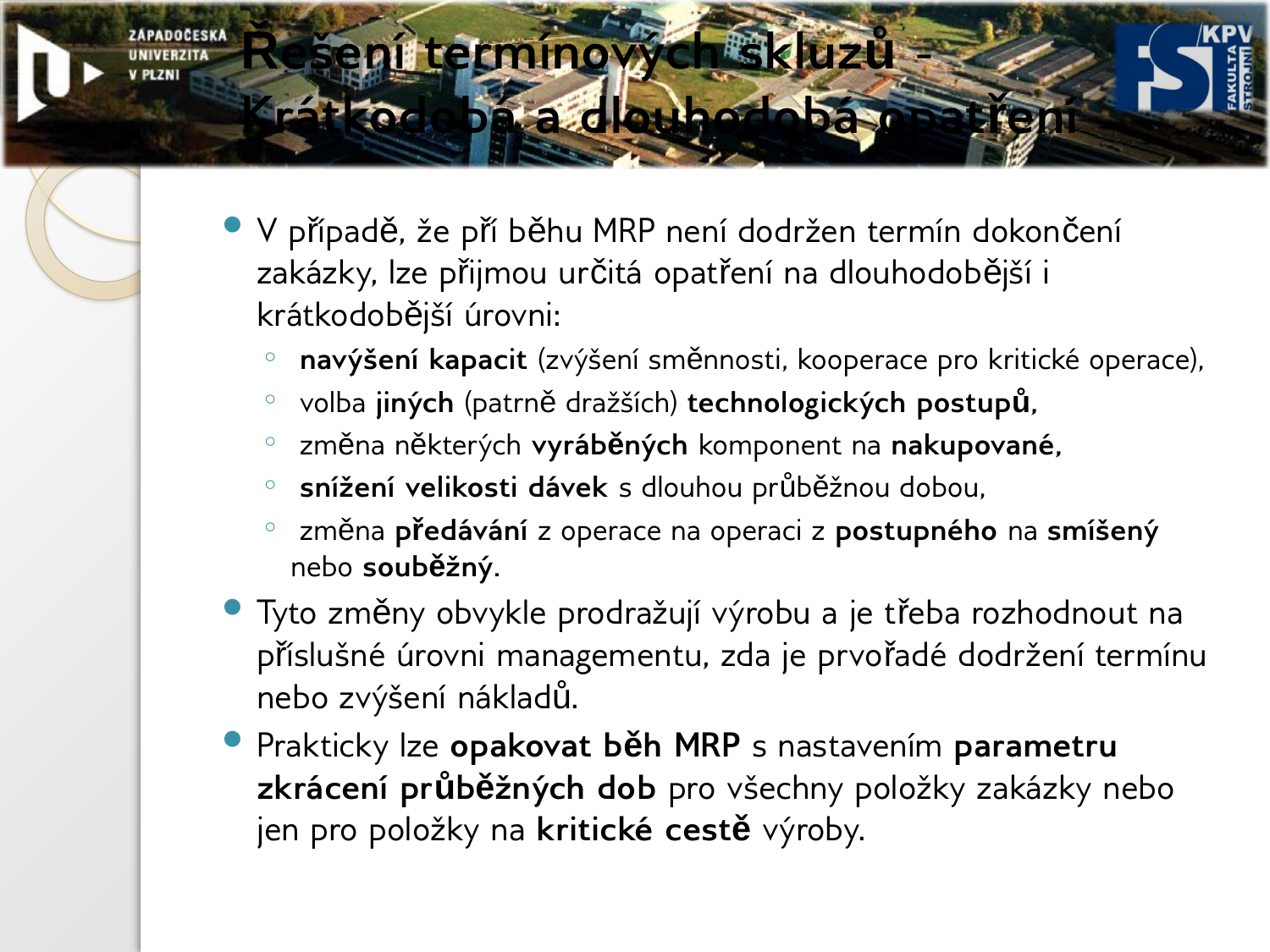

# Řešení termínových skluzů - Krátkodobá a dlouhodobá opatření
V případě, že pří běhu MRP není dodržen termín dokončení zakázky, lze přijmou určitá opatření na dlouhodobější i krátkodobější úrovni:
 navýšení kapacit (zvýšení směnnosti, kooperace pro kritické operace),
 volba jiných (patrně dražších) technologických postupů,
 změna některých vyráběných komponent na nakupované,
 snížení velikosti dávek s dlouhou průběžnou dobou,
 změna předávání z operace na operaci z postupného na smíšený nebo souběžný.
Tyto změny obvykle prodražují výrobu a je třeba rozhodnout na příslušné úrovni managementu, zda je prvořadé dodržení termínu nebo zvýšení nákladů.
Prakticky lze opakovat běh MRP s nastavením parametru zkrácení průběžných dob pro všechny položky zakázky nebo jen pro položky na kritické cestě výroby.